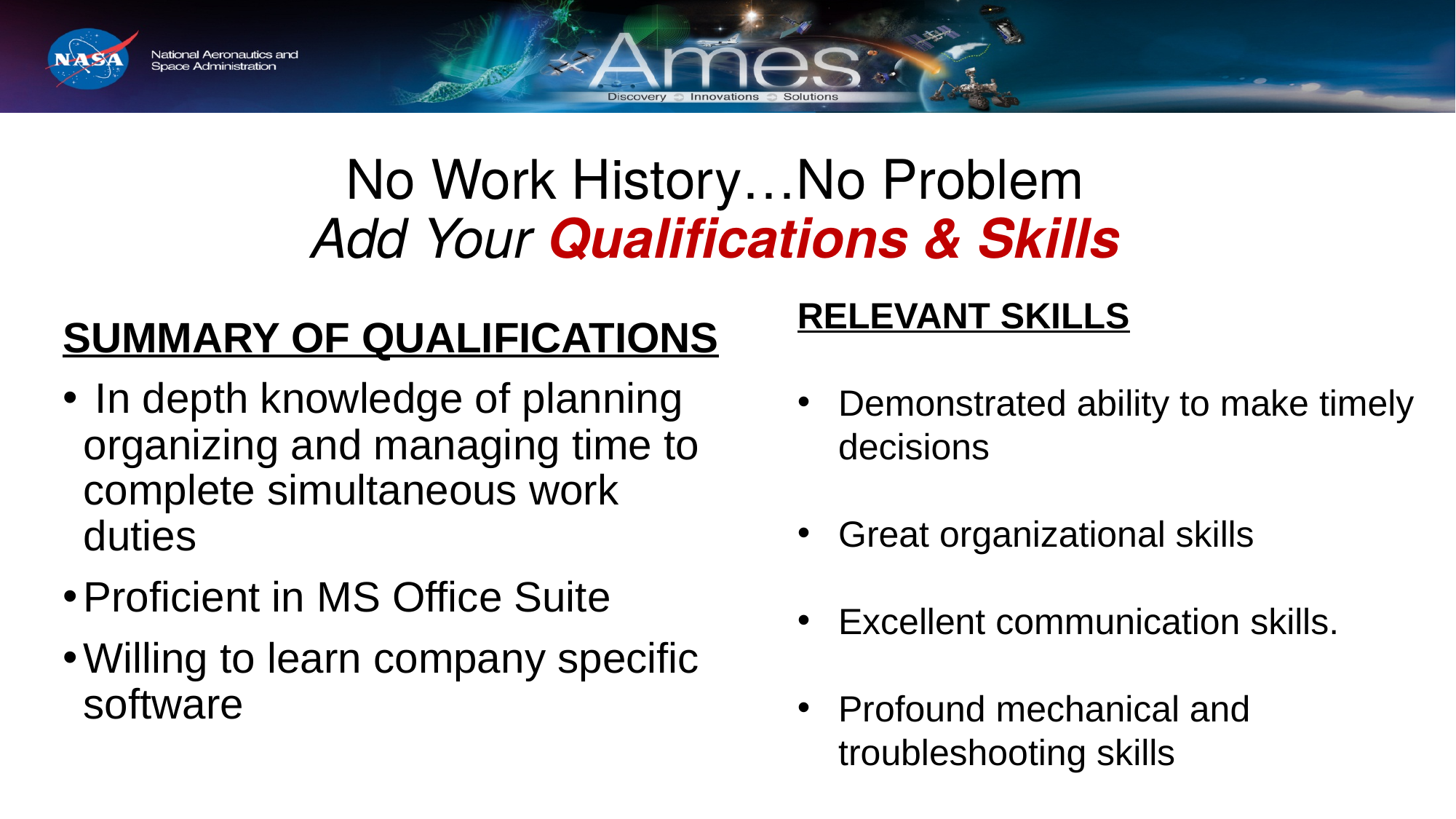

# No Work History…No Problem
Add Your Qualifications & Skills
RELEVANT SKILLS

Demonstrated ability to make timely decisions

Great organizational skills

Excellent communication skills.

Profound mechanical and troubleshooting skills

SUMMARY OF QUALIFICATIONS
 In depth knowledge of planning organizing and managing time to complete simultaneous work duties
Proficient in MS Office Suite
Willing to learn company specific software